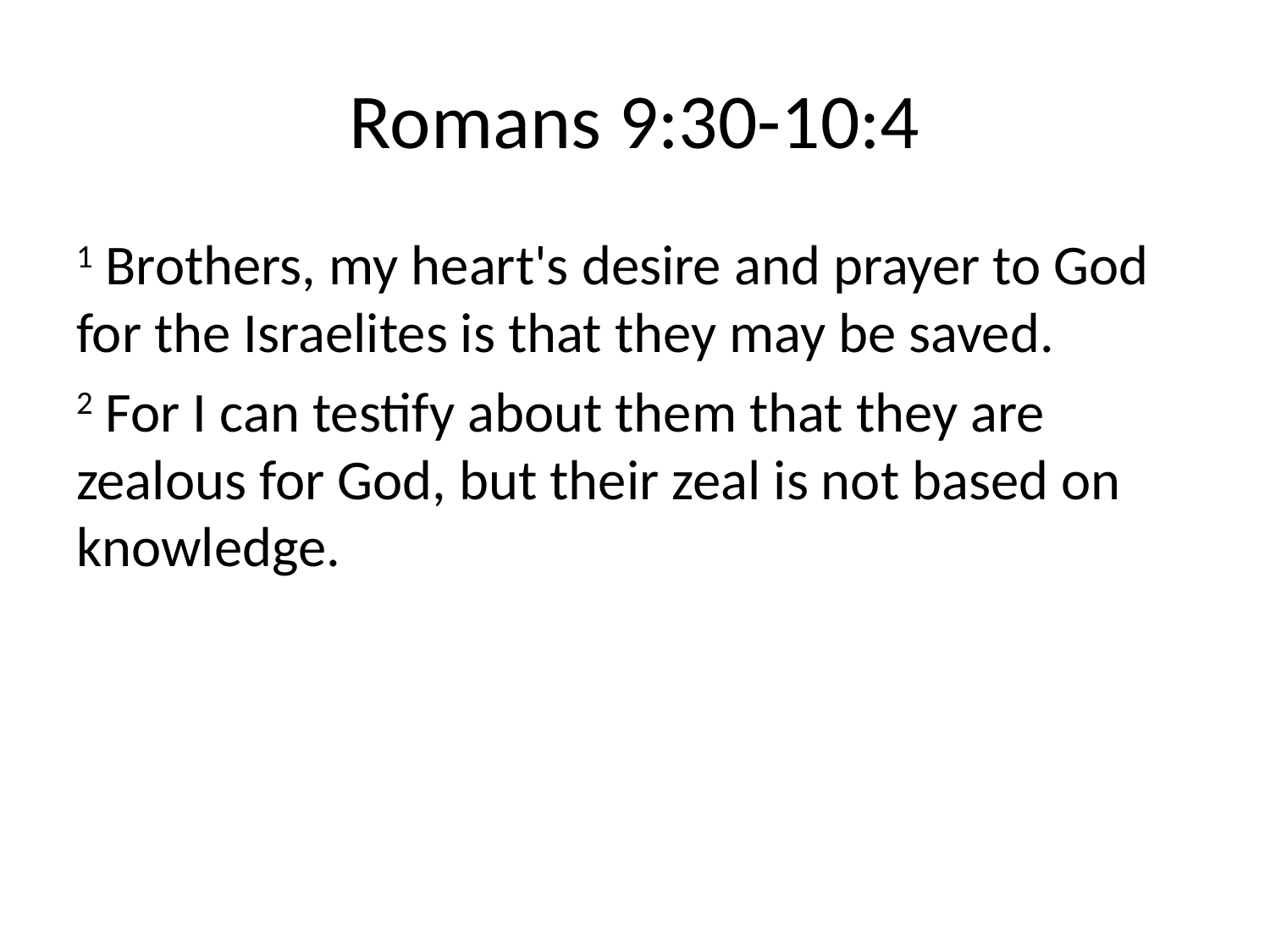

# Romans 9:30-10:4
1 Brothers, my heart's desire and prayer to God for the Israelites is that they may be saved.
2 For I can testify about them that they are zealous for God, but their zeal is not based on knowledge.